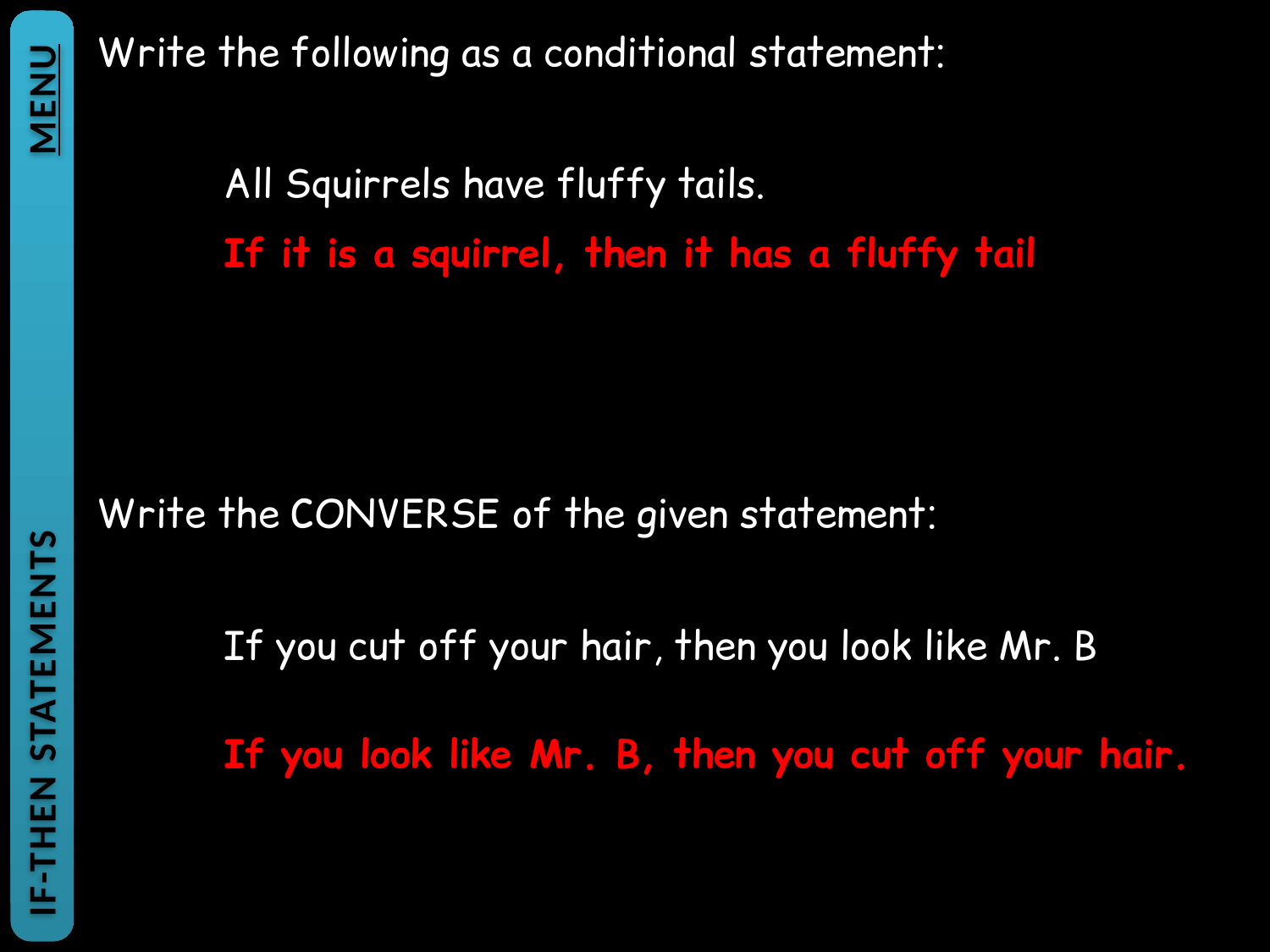

Write the following as a conditional statement:

	All Squirrels have fluffy tails.

Write the CONVERSE of the given statement:

	If you cut off your hair, then you look like Mr. B

If it is a squirrel, then it has a fluffy tail
IF-THEN STATEMENTS			MENU
If you look like Mr. B, then you cut off your hair.